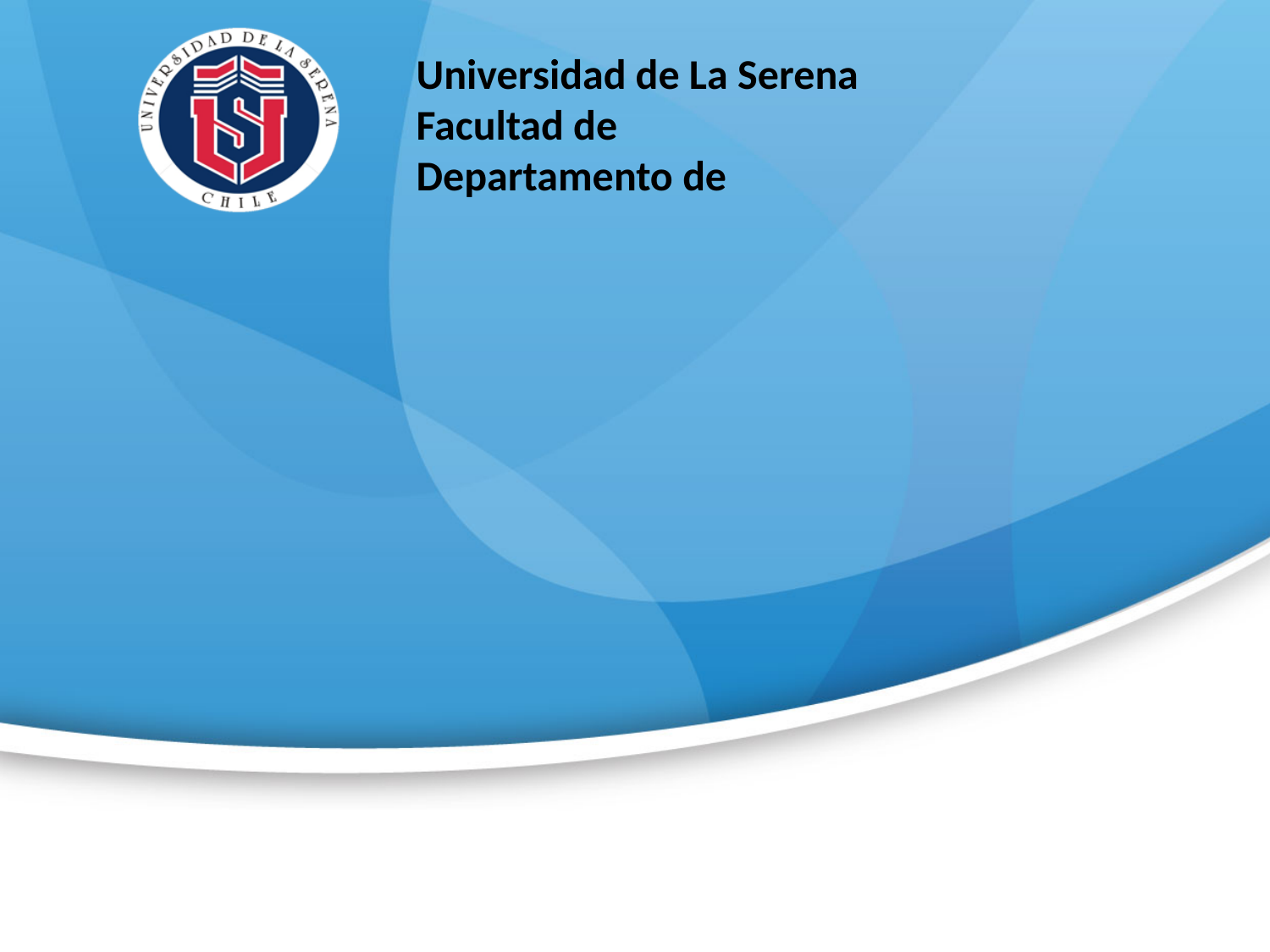

Universidad de La Serena
Facultad de
Departamento de
#